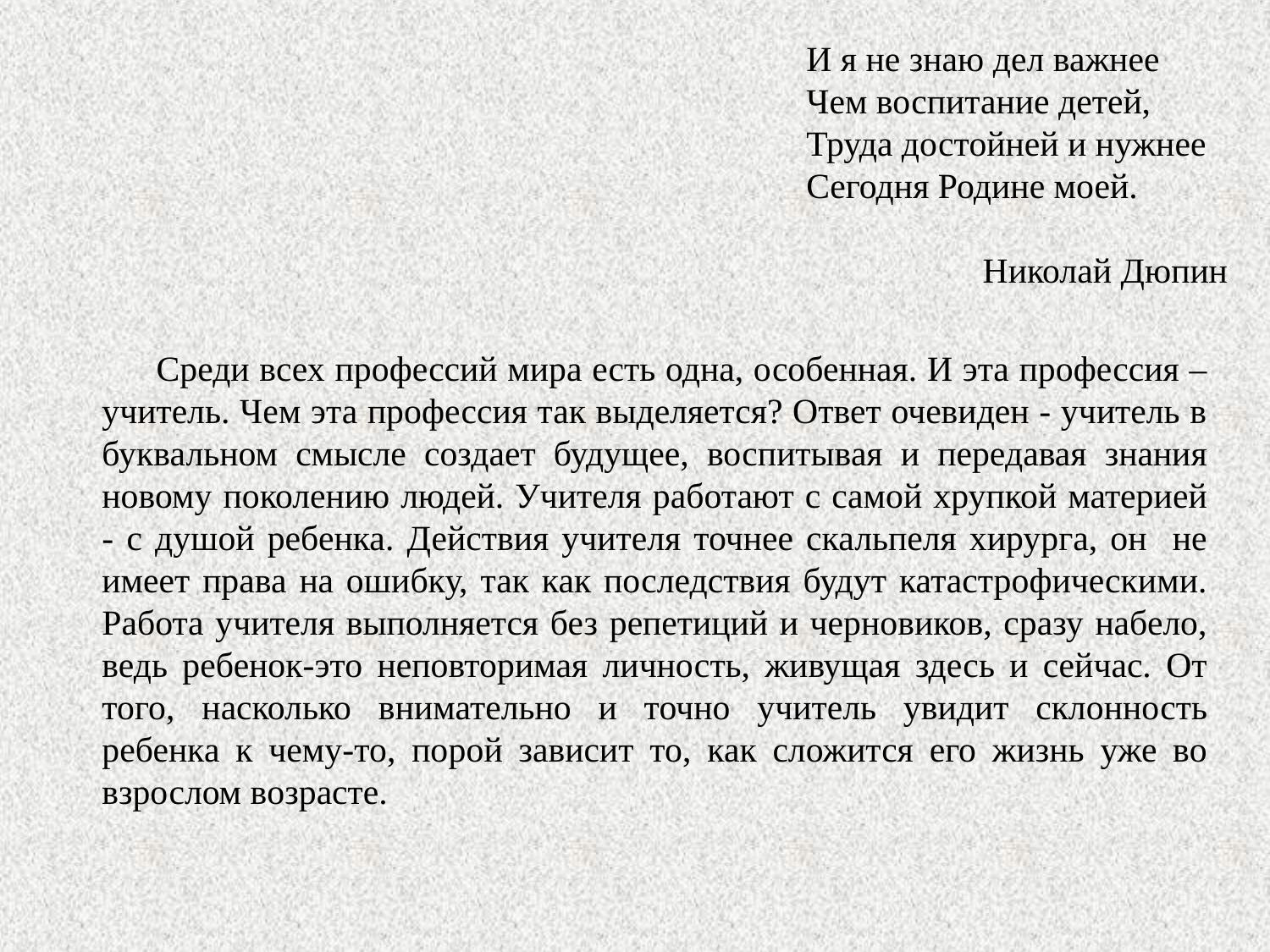

И я не знаю дел важнее
Чем воспитание детей,
Труда достойней и нужнее
Сегодня Родине моей.

Николай Дюпин

      Среди всех профессий мира есть одна, особенная. И эта профессия – учитель. Чем эта профессия так выделяется? Ответ очевиден - учитель в буквальном смысле создает будущее, воспитывая и передавая знания новому поколению людей. Учителя работают с самой хрупкой материей - с душой ребенка. Действия учителя точнее скальпеля хирурга, он  не имеет права на ошибку, так как последствия будут катастрофическими. Работа учителя выполняется без репетиций и черновиков, сразу набело, ведь ребенок-это неповторимая личность, живущая здесь и сейчас. От того, насколько внимательно и точно учитель увидит склонность ребенка к чему-то, порой зависит то, как сложится его жизнь уже во взрослом возрасте.